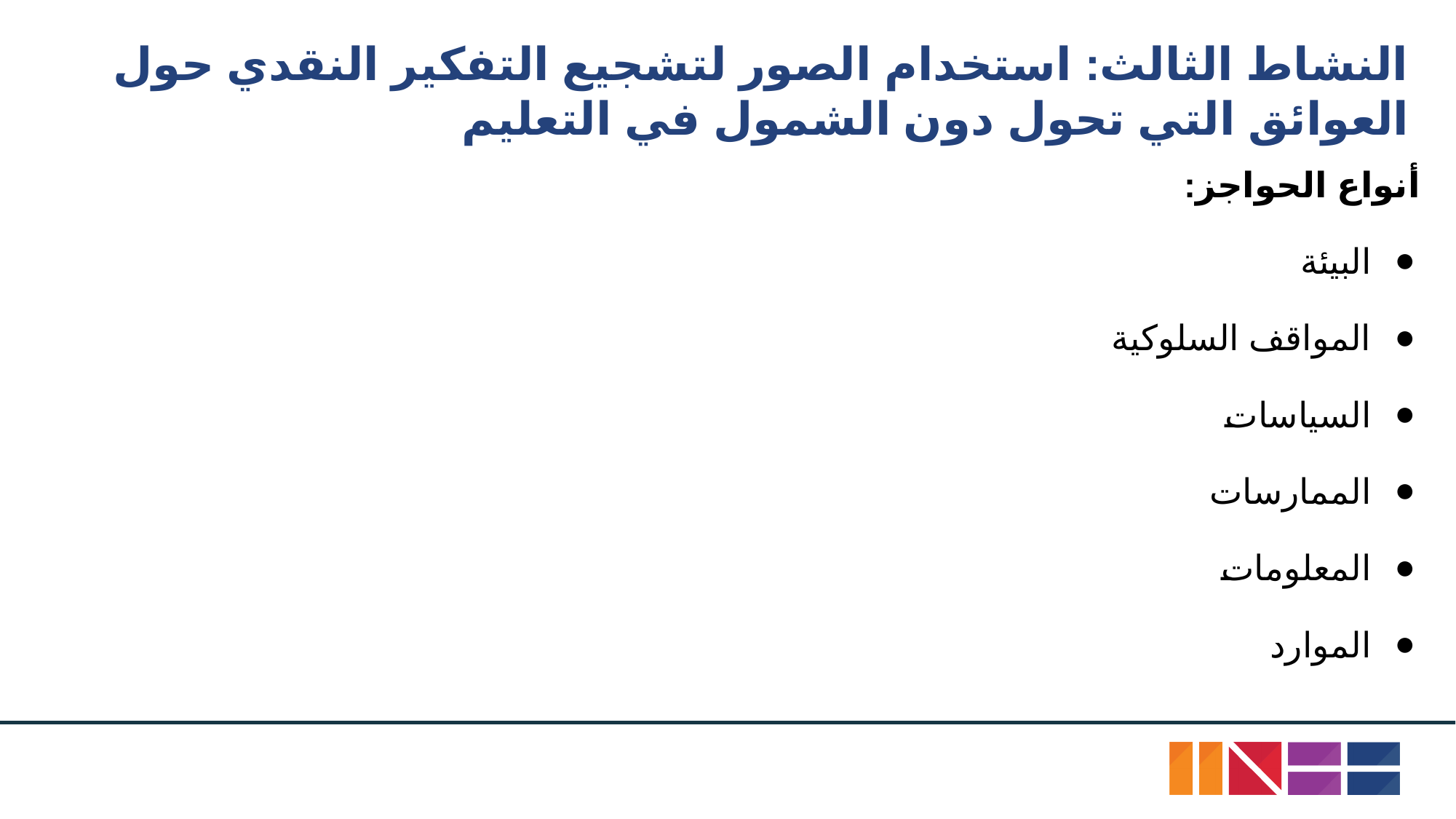

# النشاط الثالث: استخدام الصور لتشجيع التفكير النقدي حول العوائق التي تحول دون الشمول في التعليم
أنواع الحواجز:
البيئة
المواقف السلوكية
السياسات
الممارسات
المعلومات
الموارد